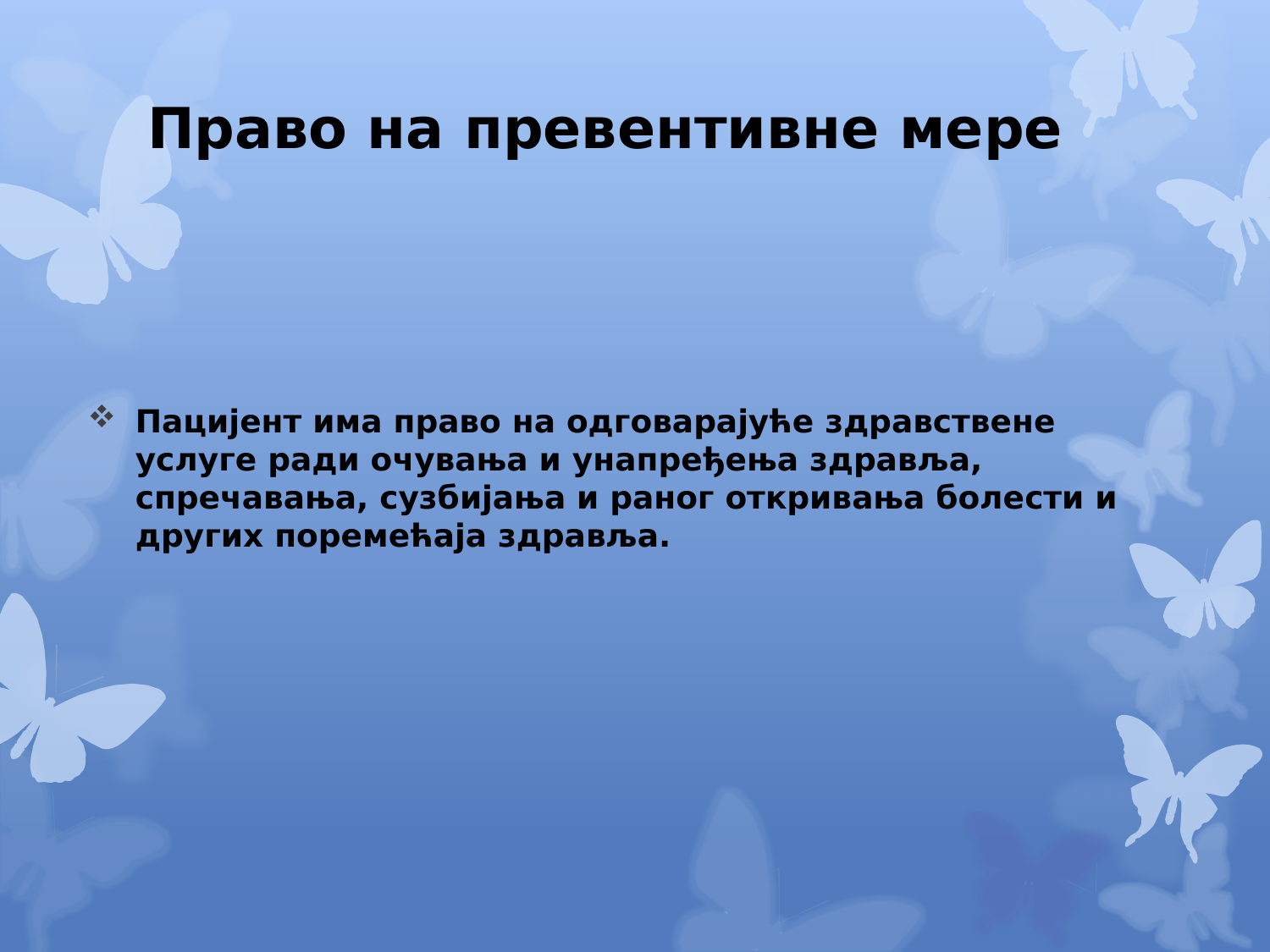

# Право на превентивне мере
Пацијент има право на одговарајуће здравствене услуге ради очувања и унапређења здравља,   спречавања, сузбијања и раног откривања болести и других поремећаја здравља.